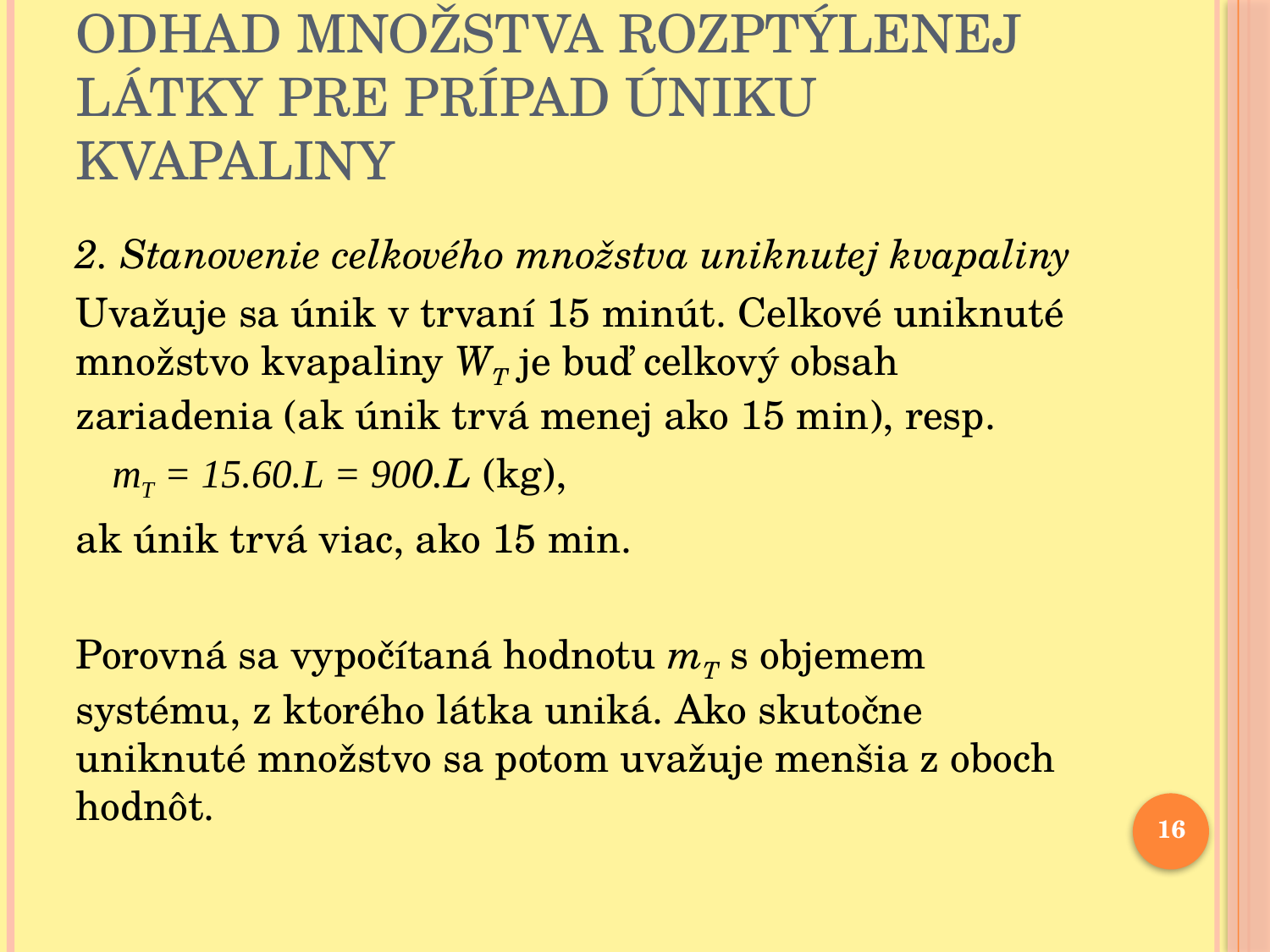

# Odhad množstva rozptýlenej látky pre prípad úniku Kvapaliny
2. Stanovenie celkového množstva uniknutej kvapaliny
Uvažuje sa únik v trvaní 15 minút. Celkové uniknuté množstvo kvapaliny WT je buď celkový obsah zariadenia (ak únik trvá menej ako 15 min), resp.
		mT = 15.60.L = 900.L (kg),
ak únik trvá viac, ako 15 min.

Porovná sa vypočítaná hodnotu mT s objemem systému, z ktorého látka uniká. Ako skutočne uniknuté množstvo sa potom uvažuje menšia z oboch hodnôt.
16